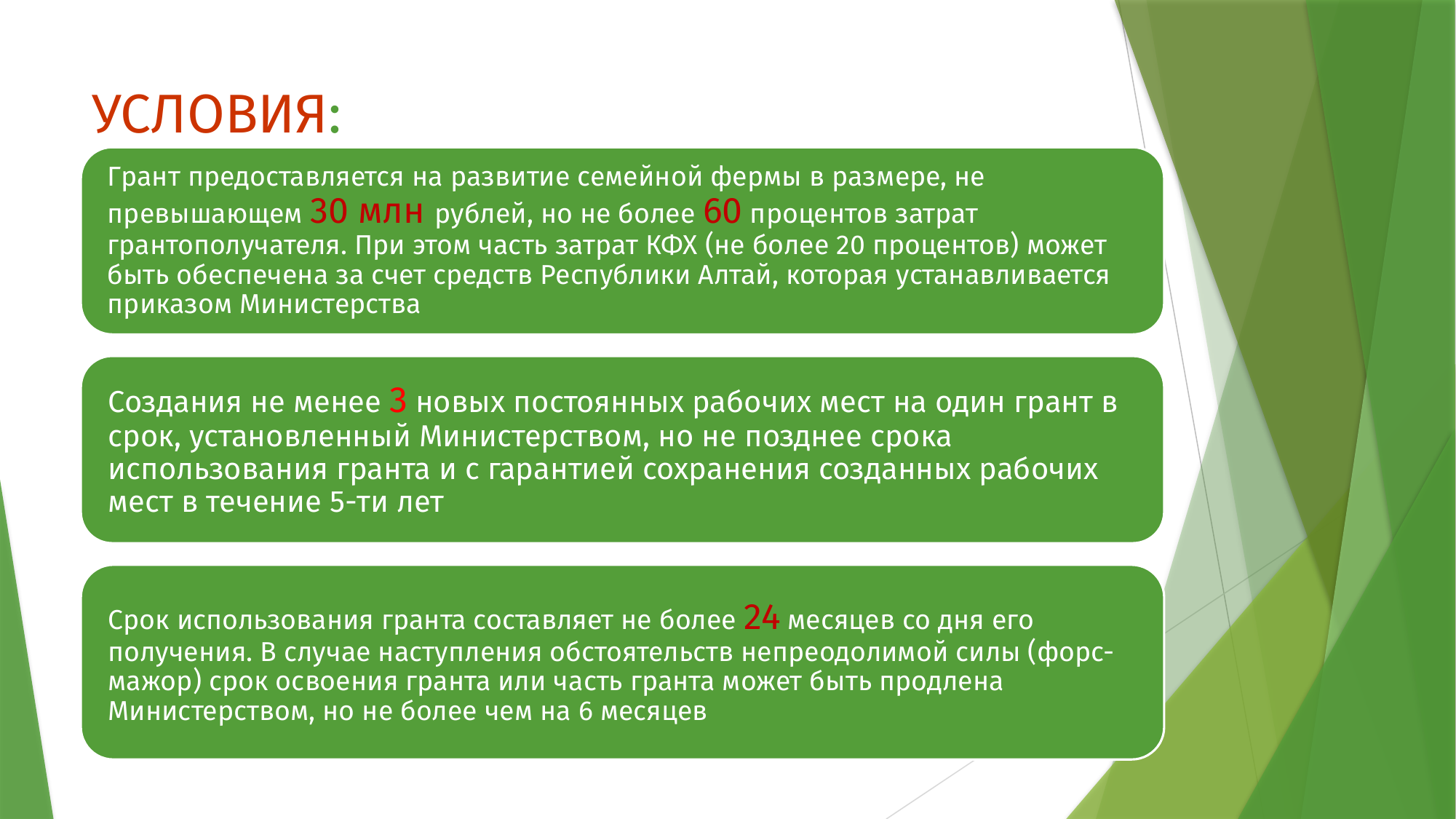

# УСЛОВИЯ:
Грант предоставляется на развитие семейной фермы в размере, не превышающем 30 млн рублей, но не более 60 процентов затрат грантополучателя. При этом часть затрат КФХ (не более 20 процентов) может быть обеспечена за счет средств Республики Алтай, которая устанавливается приказом Министерства
Создания не менее 3 новых постоянных рабочих мест на один грант в срок, установленный Министерством, но не позднее срока использования гранта и с гарантией сохранения созданных рабочих мест в течение 5-ти лет
Срок использования гранта составляет не более 24 месяцев со дня его получения. В случае наступления обстоятельств непреодолимой силы (форс-мажор) срок освоения гранта или часть гранта может быть продлена Министерством, но не более чем на 6 месяцев